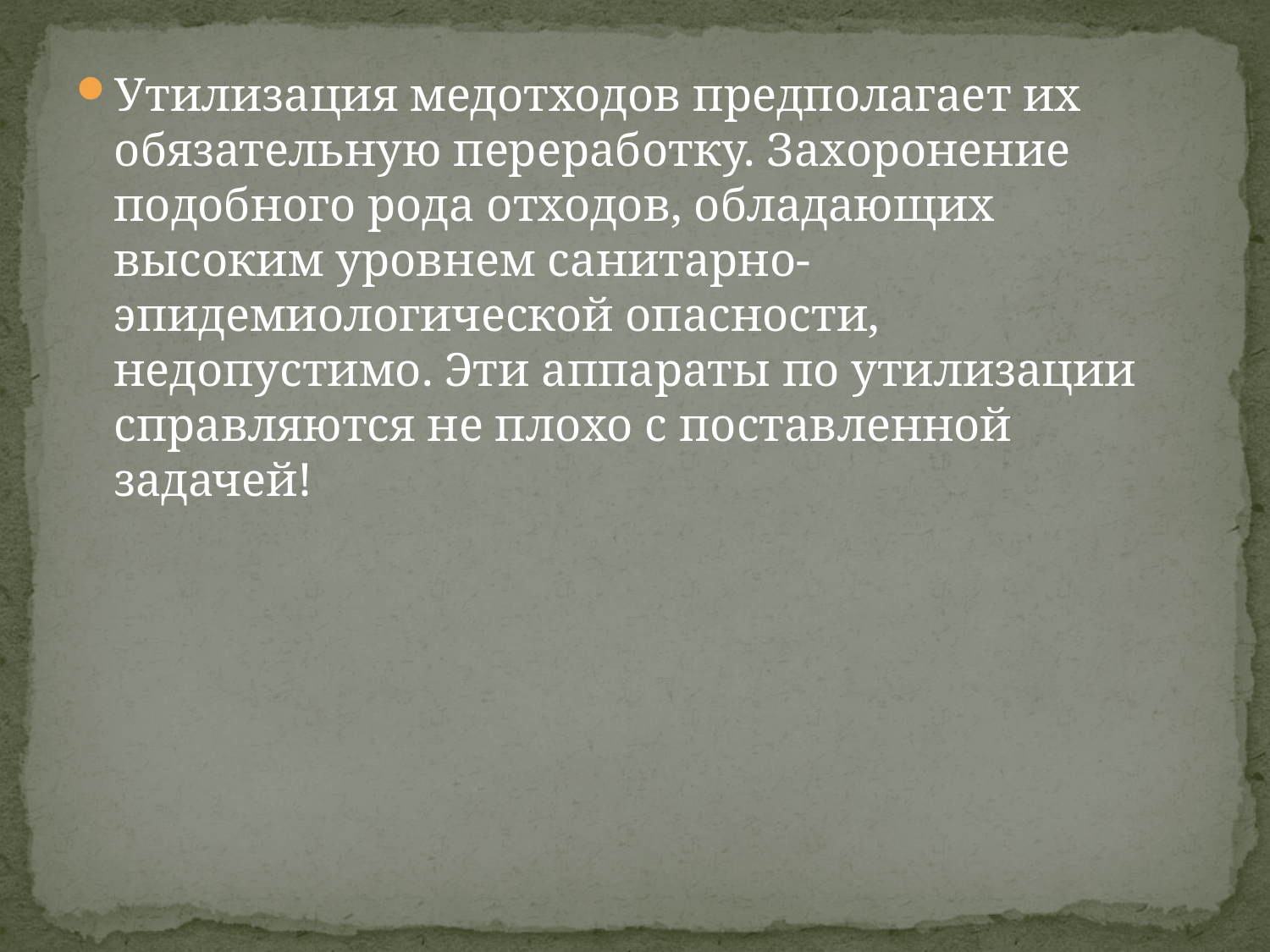

Утилизация медотходов предполагает их обязательную переработку. Захоронение подобного рода отходов, обладающих высоким уровнем санитарно-эпидемиологической опасности, недопустимо. Эти аппараты по утилизации справляются не плохо с поставленной задачей!